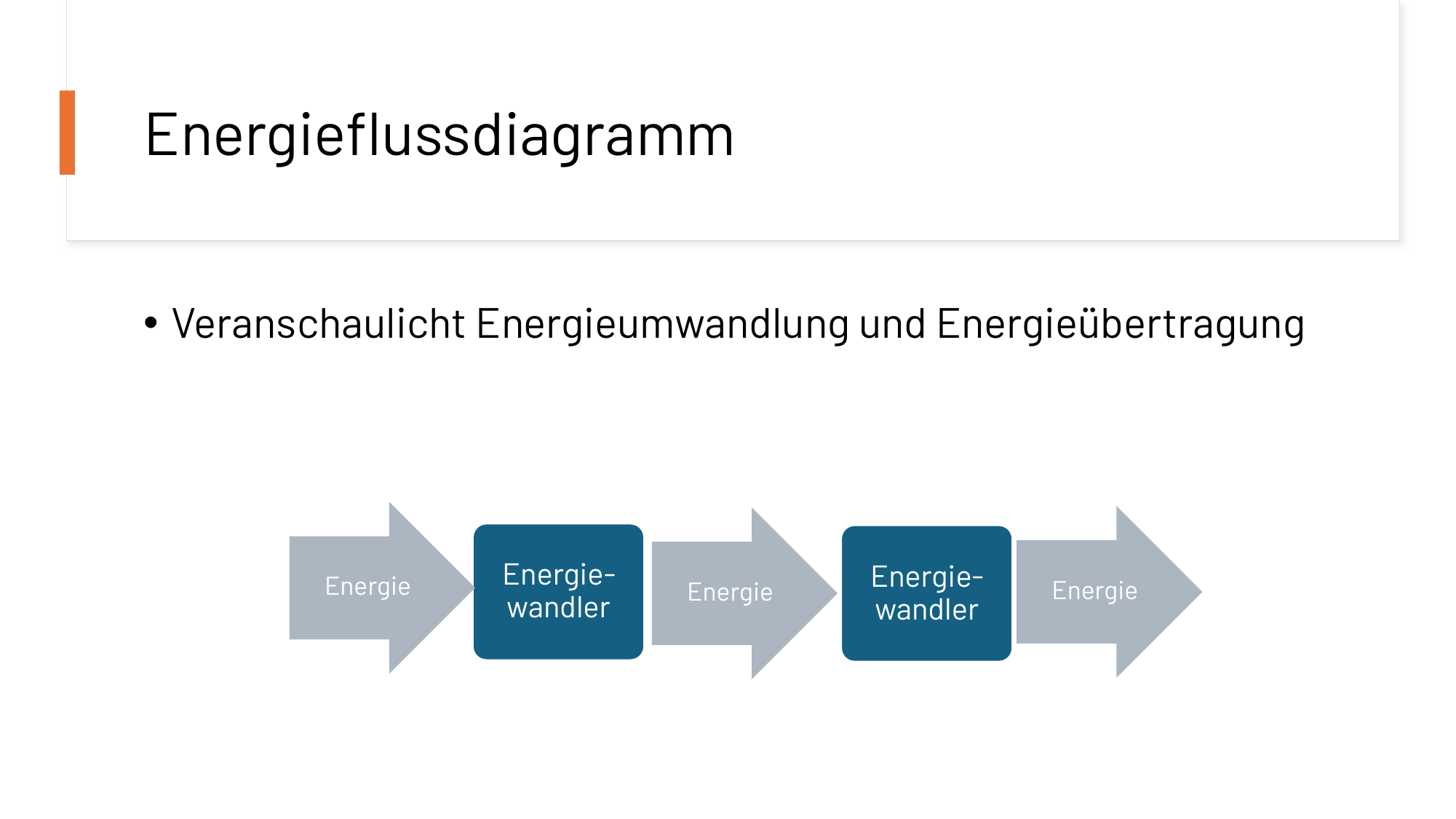

# Energieflussdiagramm

Veranschaulicht Energieumwandlung und Energieübertragung

Energie

Energie

Energie

Energie-wandler

Energie-wandler
11